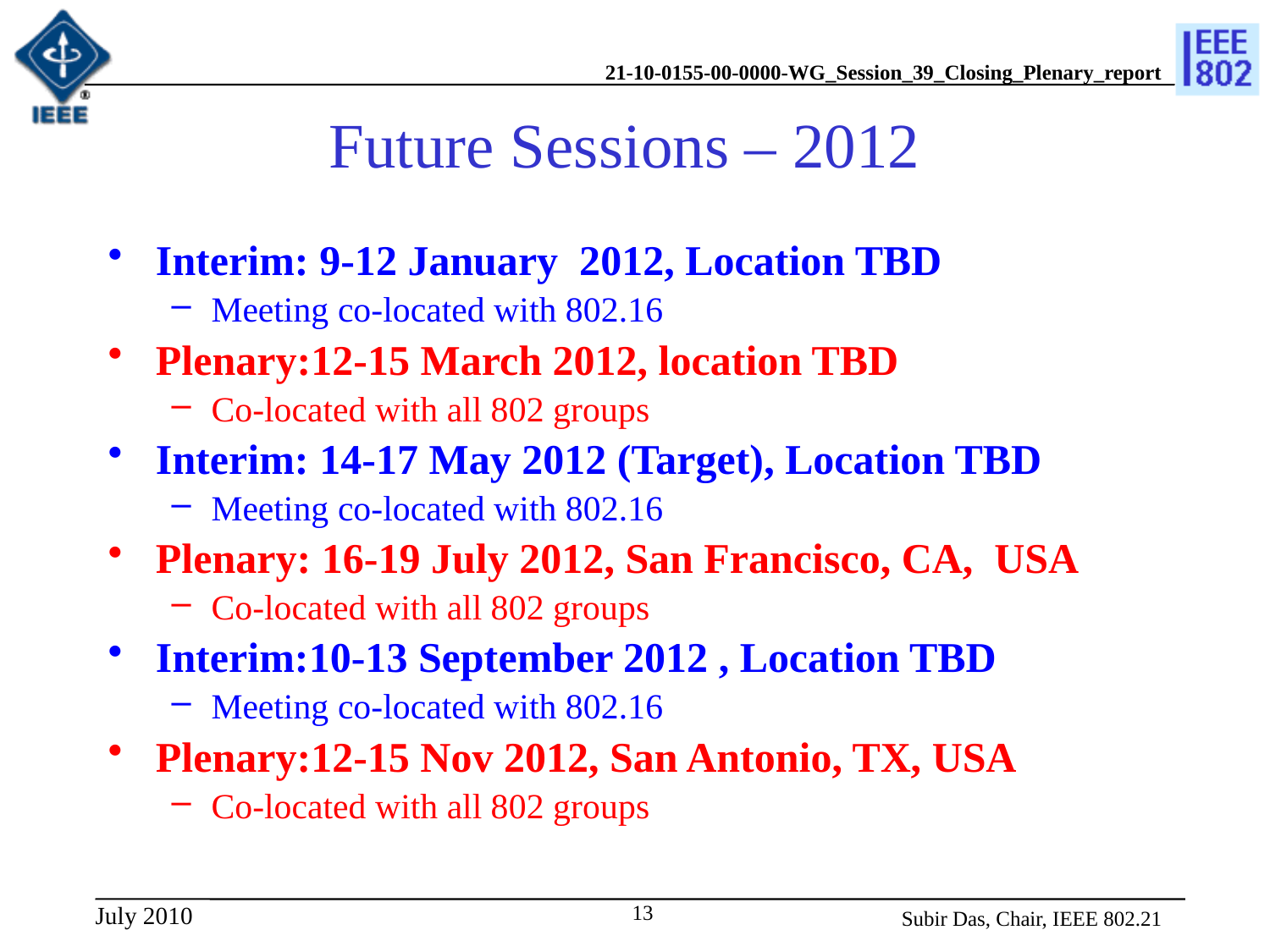

# Future Sessions – 2012
Interim: 9-12 January  2012, Location TBD
Meeting co-located with 802.16
Plenary:12-15 March 2012, location TBD
Co-located with all 802 groups
Interim: 14-17 May 2012 (Target), Location TBD
Meeting co-located with 802.16
Plenary: 16-19 July 2012, San Francisco, CA,  USA
Co-located with all 802 groups
Interim:10-13 September 2012 , Location TBD
Meeting co-located with 802.16
Plenary:12-15 Nov 2012, San Antonio, TX, USA
Co-located with all 802 groups

Subir Das, Chair, IEEE 802.21
 13